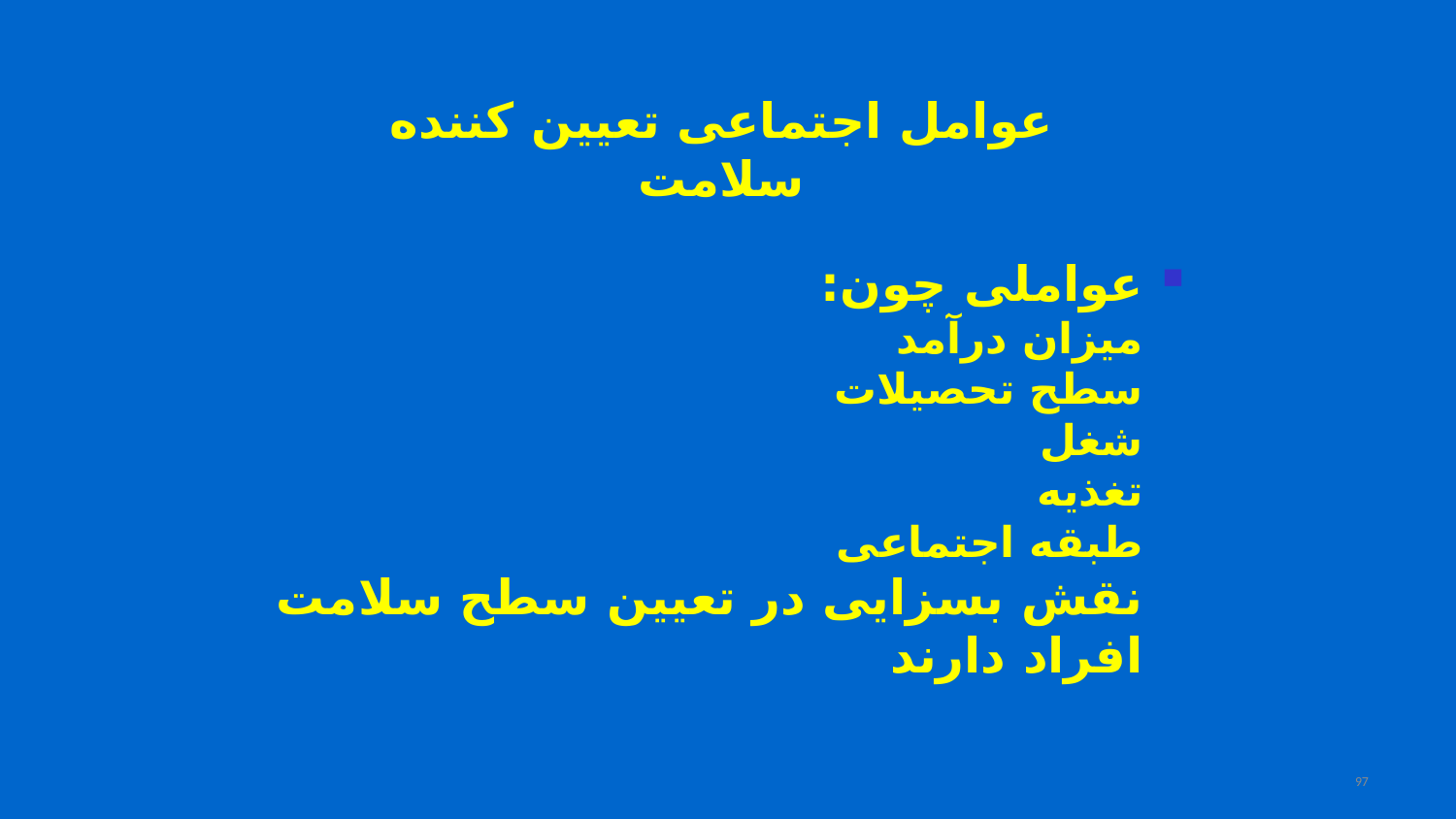

عوامل اجتماعی تعیین کننده سلامت
# عواملی چون: میزان درآمد سطح تحصیلات شغل تغذیه طبقه اجتماعی نقش بسزایی در تعیین سطح سلامت افراد دارند
97